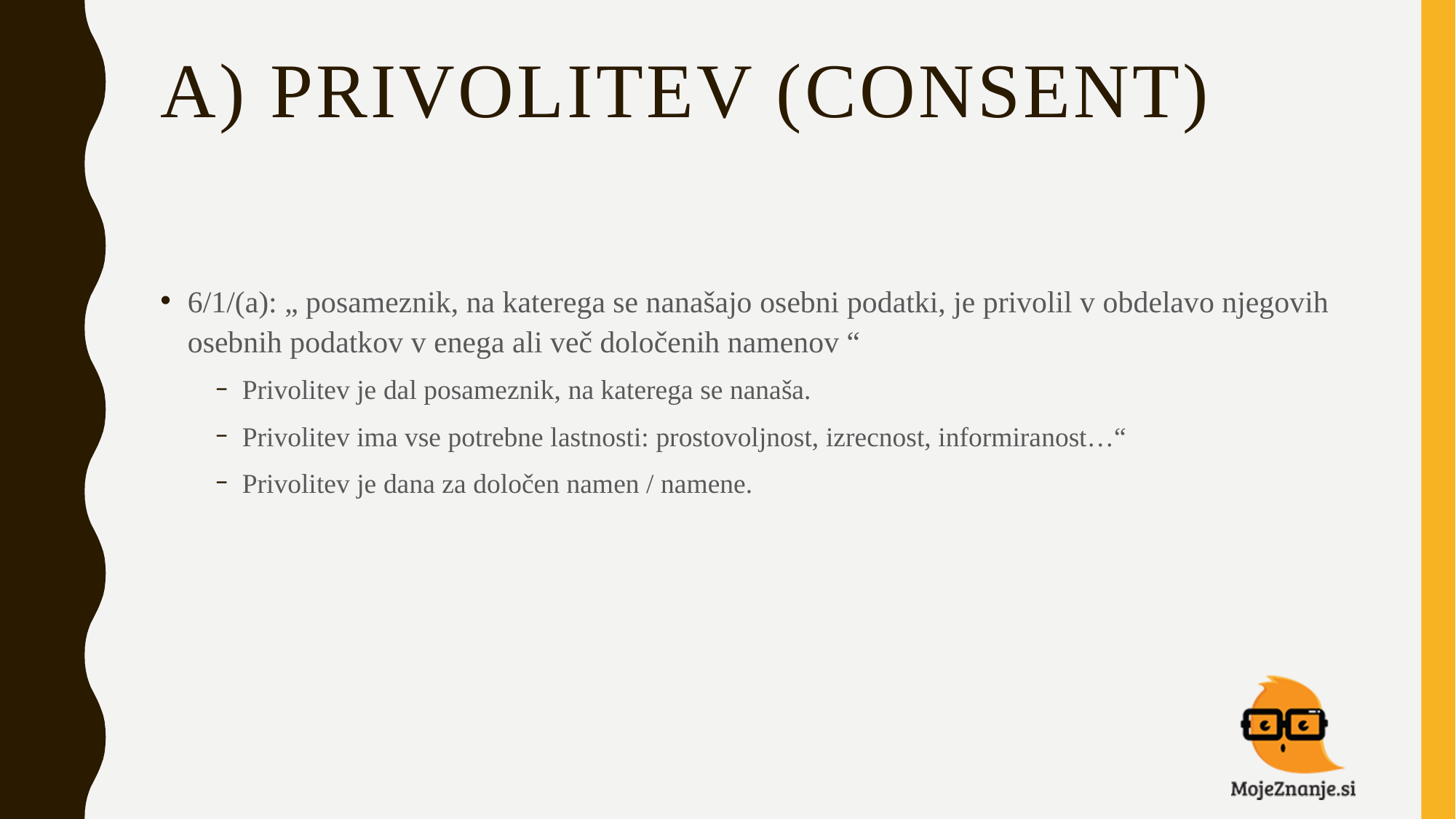

# a) PRIVOLITEV (CONSENT)
6/1/(a): „ posameznik, na katerega se nanašajo osebni podatki, je privolil v obdelavo njegovih osebnih podatkov v enega ali več določenih namenov “
Privolitev je dal posameznik, na katerega se nanaša.
Privolitev ima vse potrebne lastnosti: prostovoljnost, izrecnost, informiranost…“
Privolitev je dana za določen namen / namene.